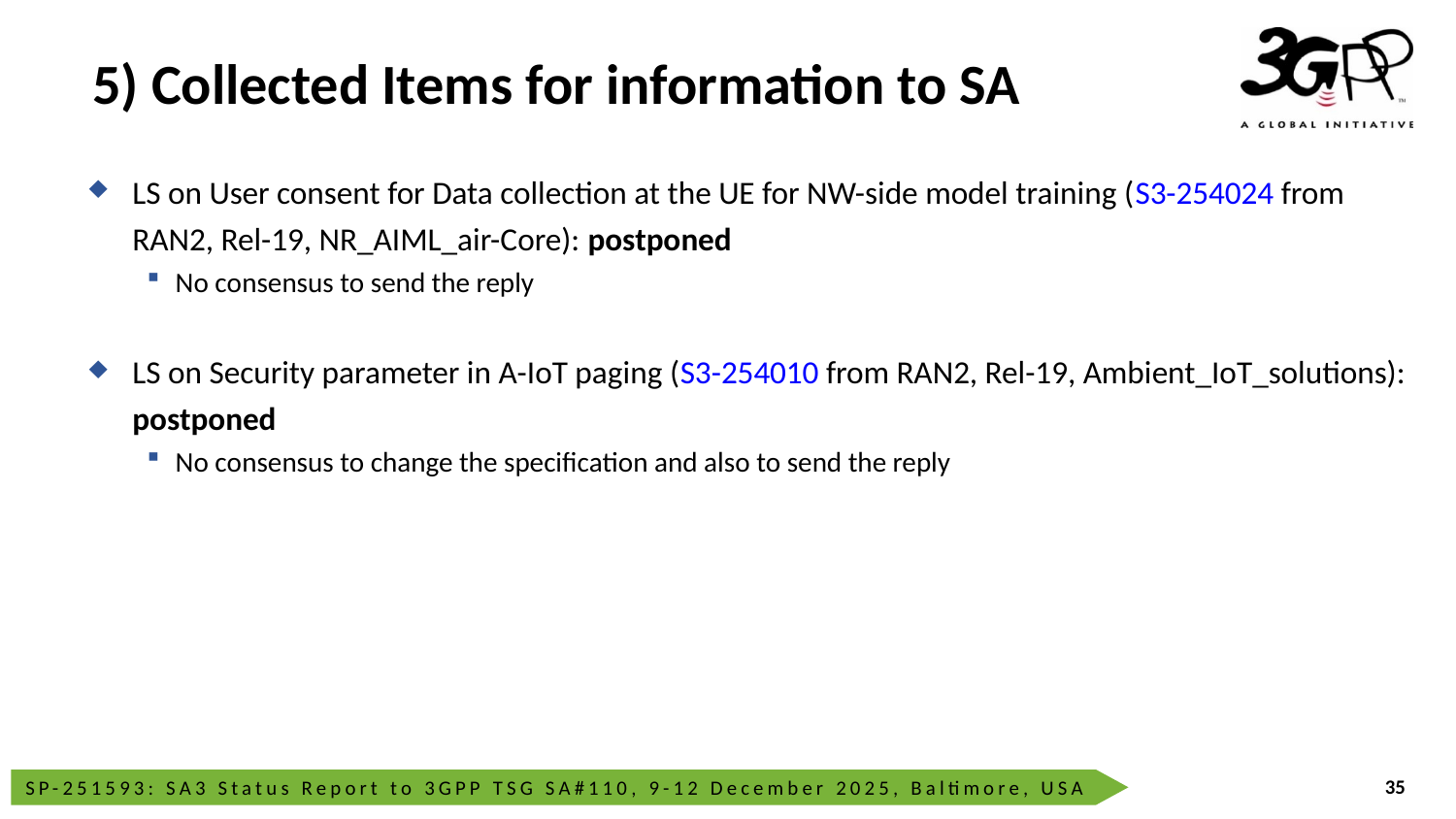

# 5) Collected Items for information to SA
LS on User consent for Data collection at the UE for NW-side model training (S3-254024 from RAN2, Rel-19, NR_AIML_air-Core): postponed
No consensus to send the reply

LS on Security parameter in A-IoT paging (S3-254010 from RAN2, Rel-19, Ambient_IoT_solutions): postponed
No consensus to change the specification and also to send the reply